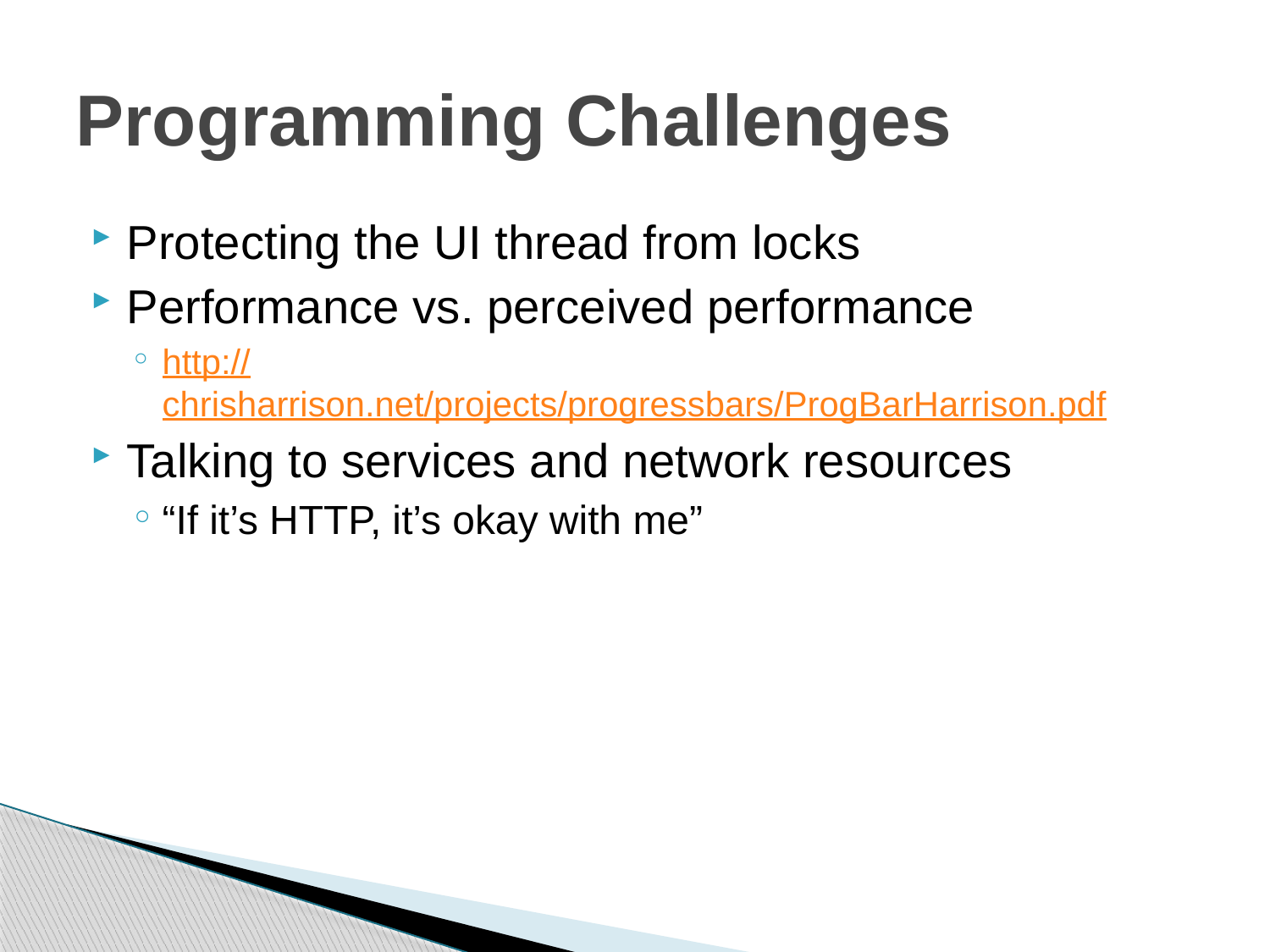

# Programming Challenges
Protecting the UI thread from locks
Performance vs. perceived performance
http://chrisharrison.net/projects/progressbars/ProgBarHarrison.pdf
Talking to services and network resources
“If it’s HTTP, it’s okay with me”